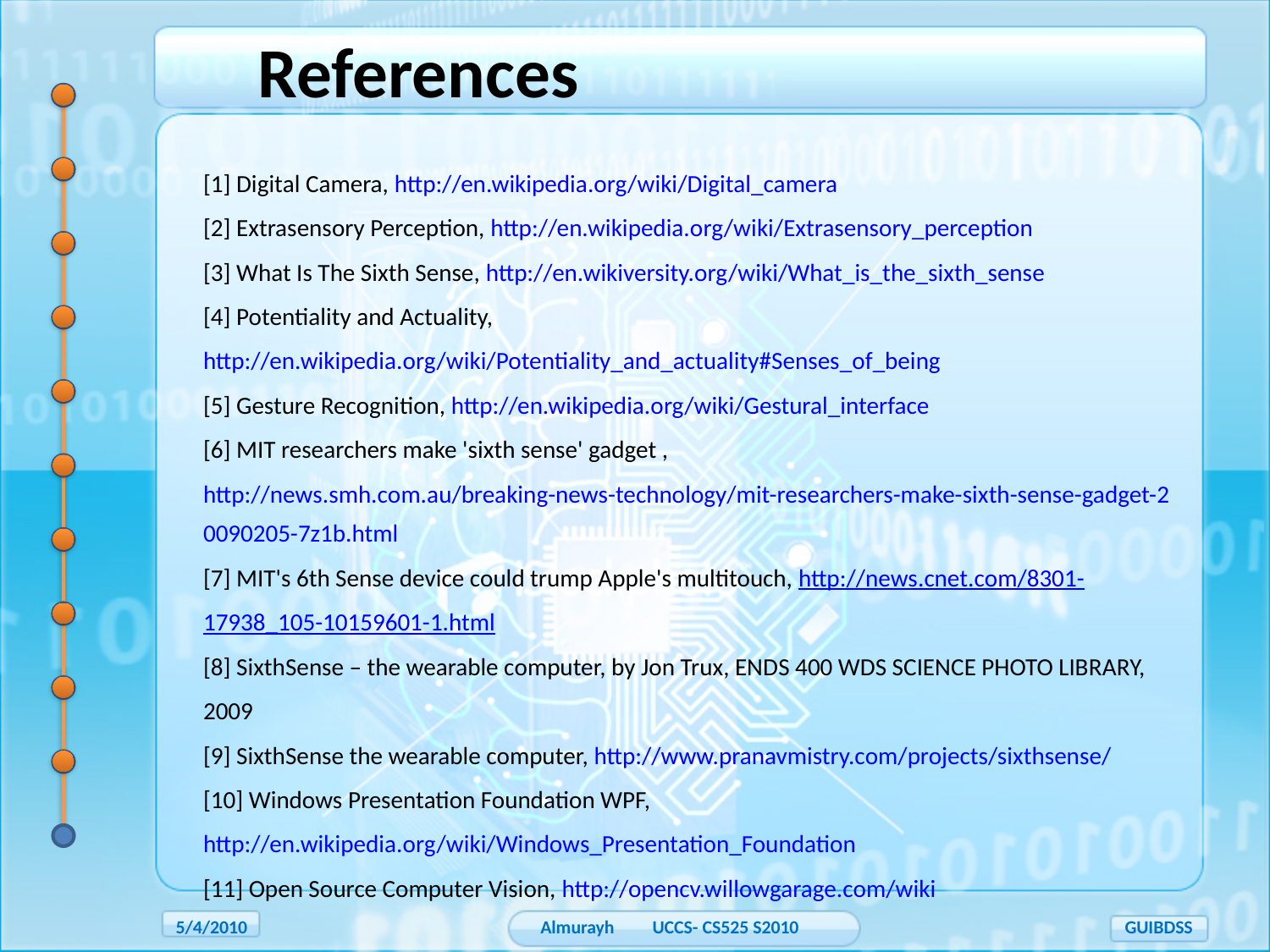

References

[1] Digital Camera, http://en.wikipedia.org/wiki/Digital_camera
[2] Extrasensory Perception, http://en.wikipedia.org/wiki/Extrasensory_perception
[3] What Is The Sixth Sense, http://en.wikiversity.org/wiki/What_is_the_sixth_sense
[4] Potentiality and Actuality, http://en.wikipedia.org/wiki/Potentiality_and_actuality#Senses_of_being
[5] Gesture Recognition, http://en.wikipedia.org/wiki/Gestural_interface
[6] MIT researchers make 'sixth sense' gadget ,  http://news.smh.com.au/breaking-news-technology/mit-researchers-make-sixth-sense-gadget-20090205-7z1b.html
[7] MIT's 6th Sense device could trump Apple's multitouch, http://news.cnet.com/8301-17938_105-10159601-1.html
[8] SixthSense – the wearable computer, by Jon Trux, ENDS 400 WDS SCIENCE PHOTO LIBRARY, 2009
[9] SixthSense the wearable computer, http://www.pranavmistry.com/projects/sixthsense/
[10] Windows Presentation Foundation WPF, http://en.wikipedia.org/wiki/Windows_Presentation_Foundation
[11] Open Source Computer Vision, http://opencv.willowgarage.com/wiki

5/4/2010
Almurayh         UCCS- CS525 S2010
GUIBDSS